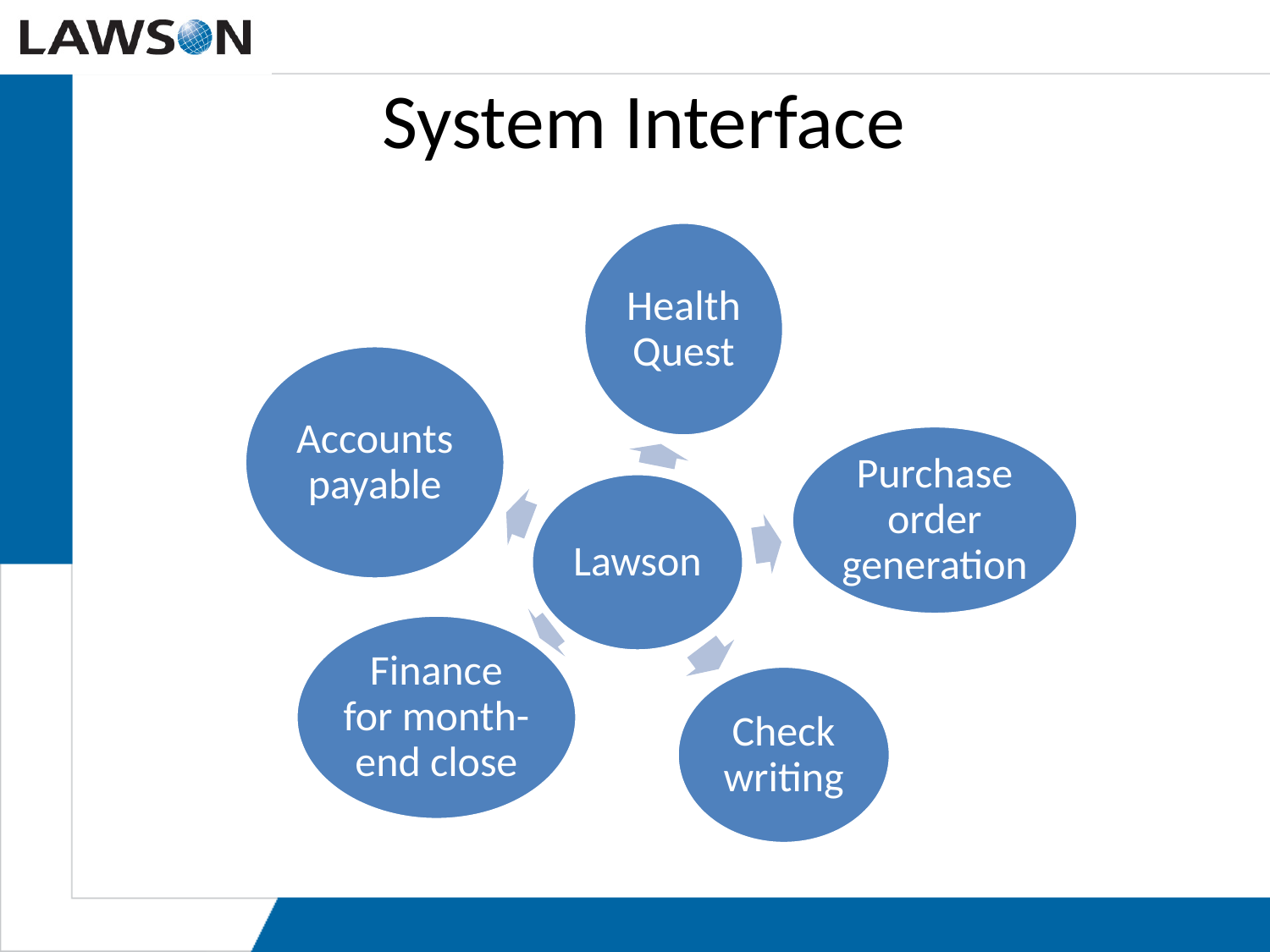

# System Interface
Lawson

HealthQuest

Purchase order generation

Check writing

Finance for month-end close

Accounts payable